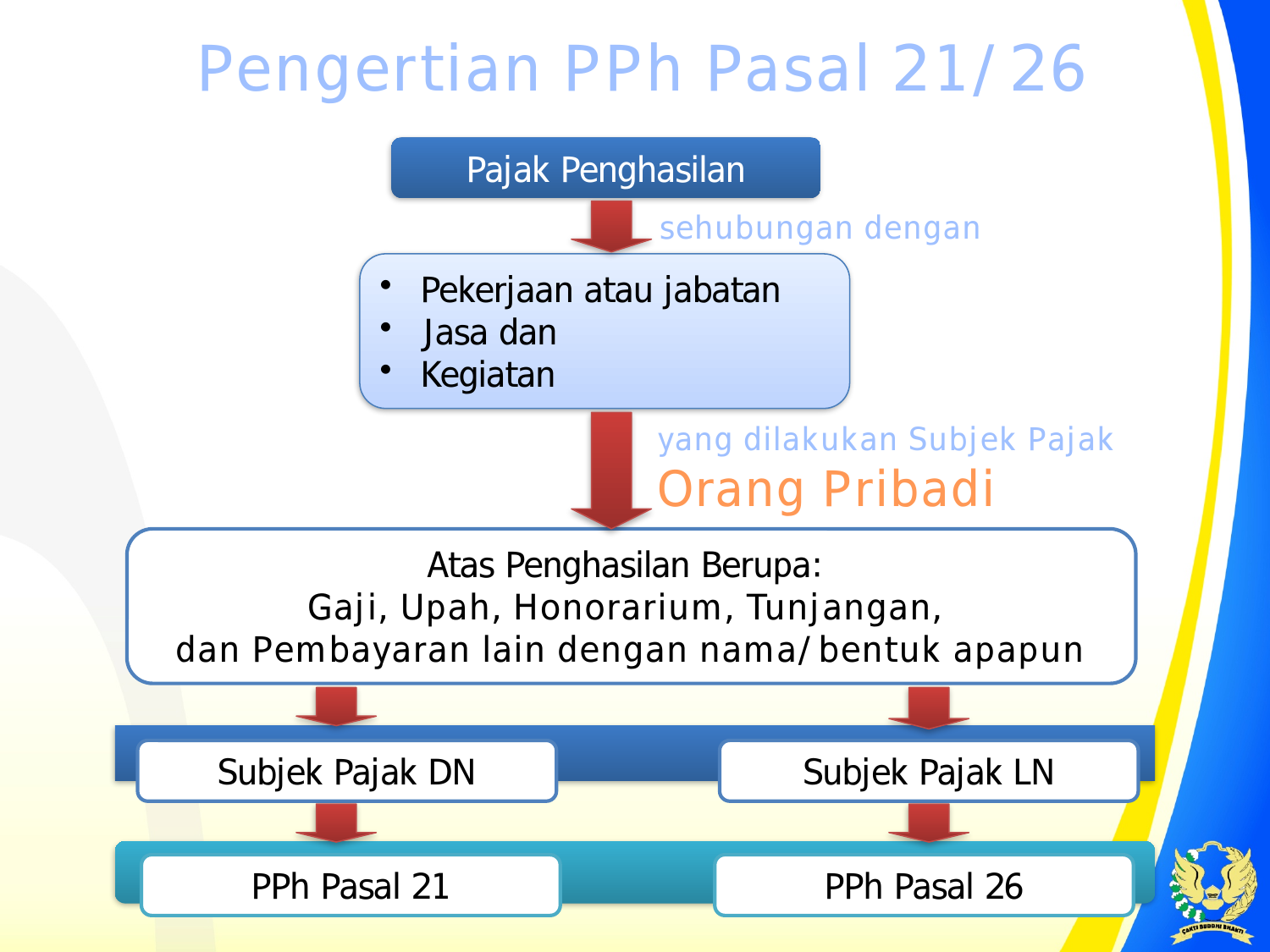

Pengertian PPh Pasal 21/26
Pajak Penghasilan

sehubungan dengan
 Pekerjaan atau jabatan
 Jasa dan
 Kegiatan

yang dilakukan Subjek Pajak Orang Pribadi
Atas Penghasilan Berupa:
Gaji, Upah, Honorarium, Tunjangan,
dan Pembayaran lain dengan nama/bentuk apapun

Subjek Pajak DN
Subjek Pajak LN

PPh Pasal 21
PPh Pasal 26